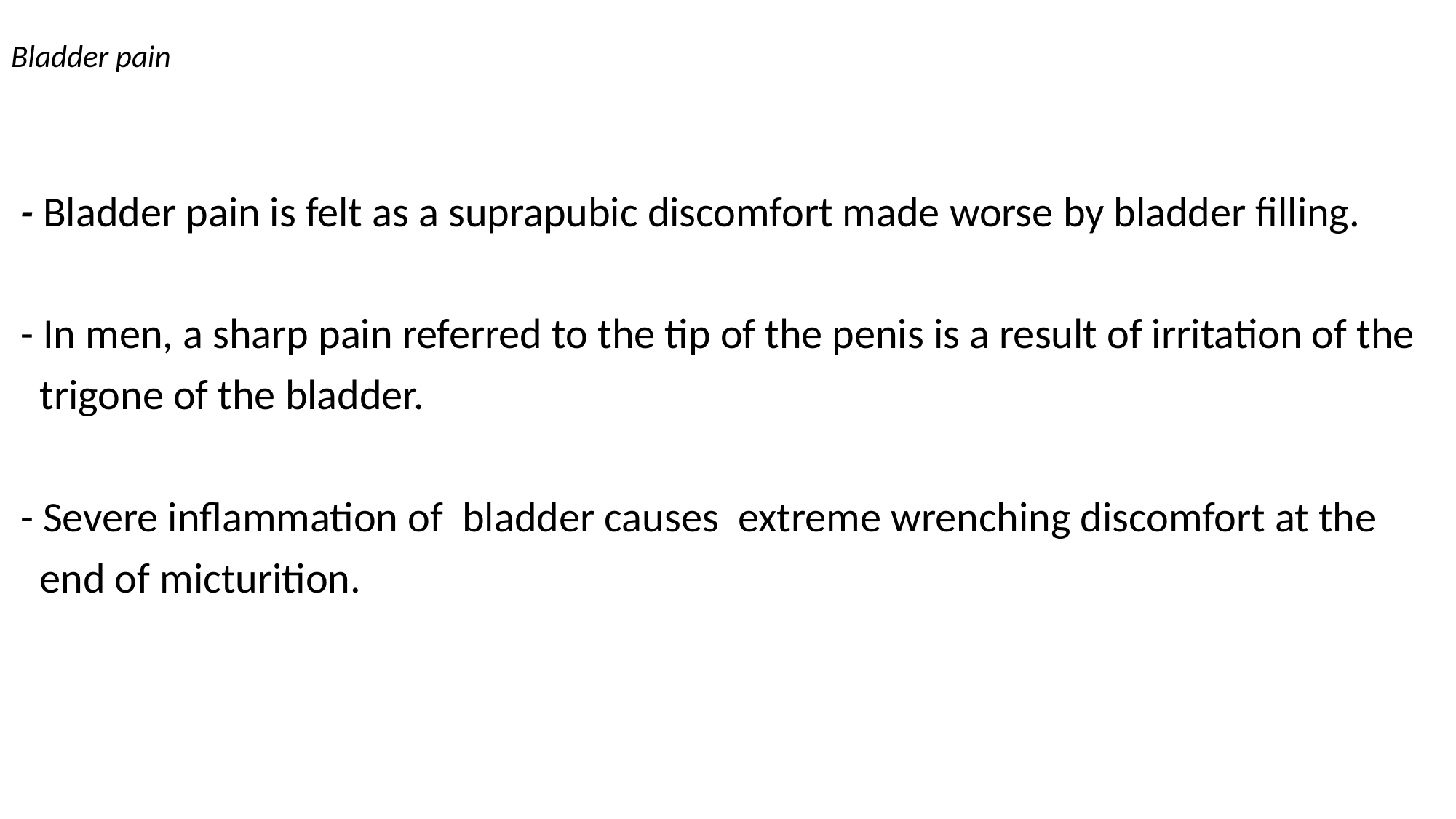

# Bladder pain

 - Bladder pain is felt as a suprapubic discomfort made worse by bladder filling.

 - In men, a sharp pain referred to the tip of the penis is a result of irritation of the
   trigone of the bladder.

 - Severe inflammation of  bladder causes  extreme wrenching discomfort at the
   end of micturition.